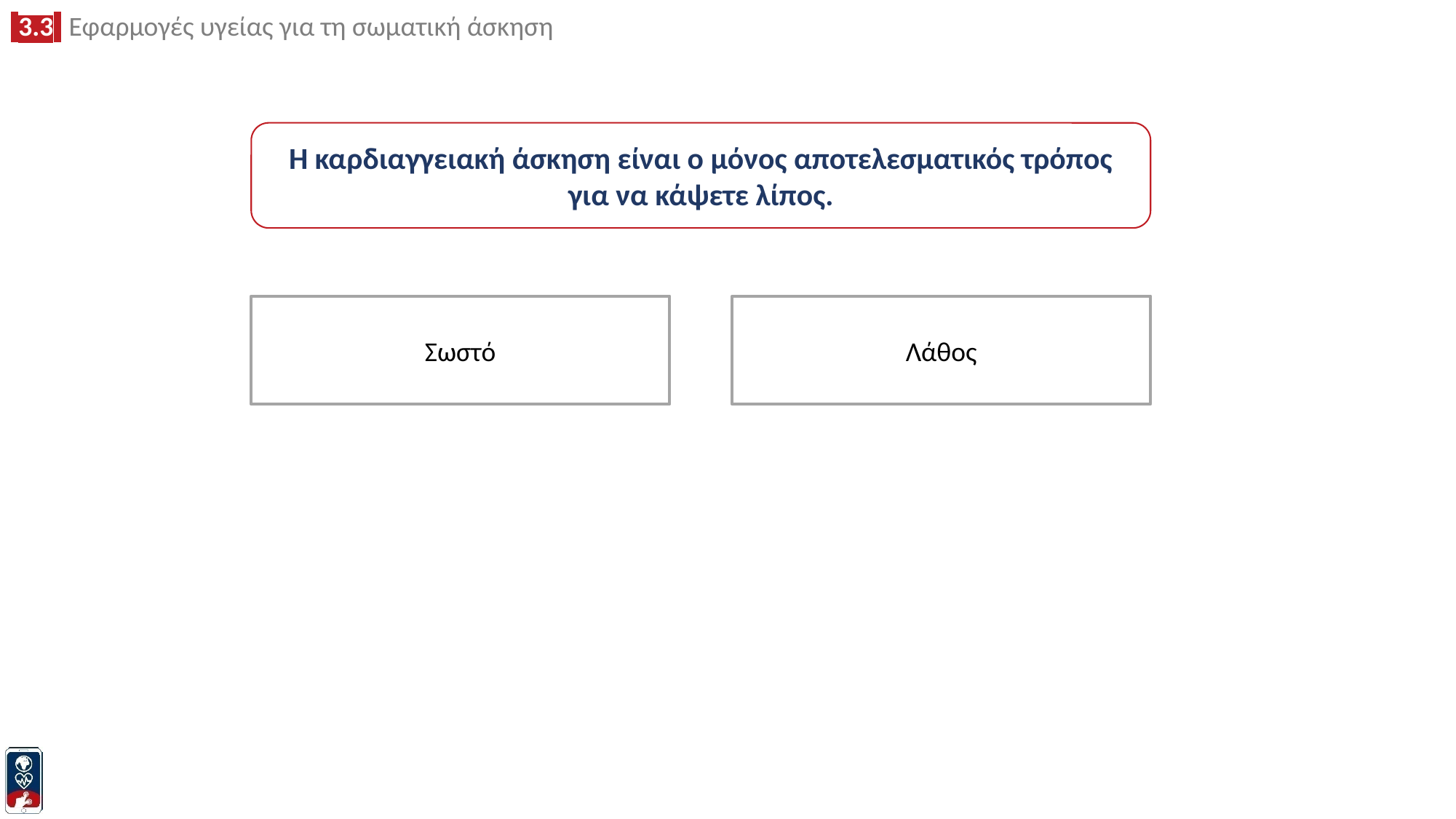

Η καρδιαγγειακή άσκηση είναι ο μόνος αποτελεσματικός τρόπος για να κάψετε λίπος.
Λάθος
Σωστό